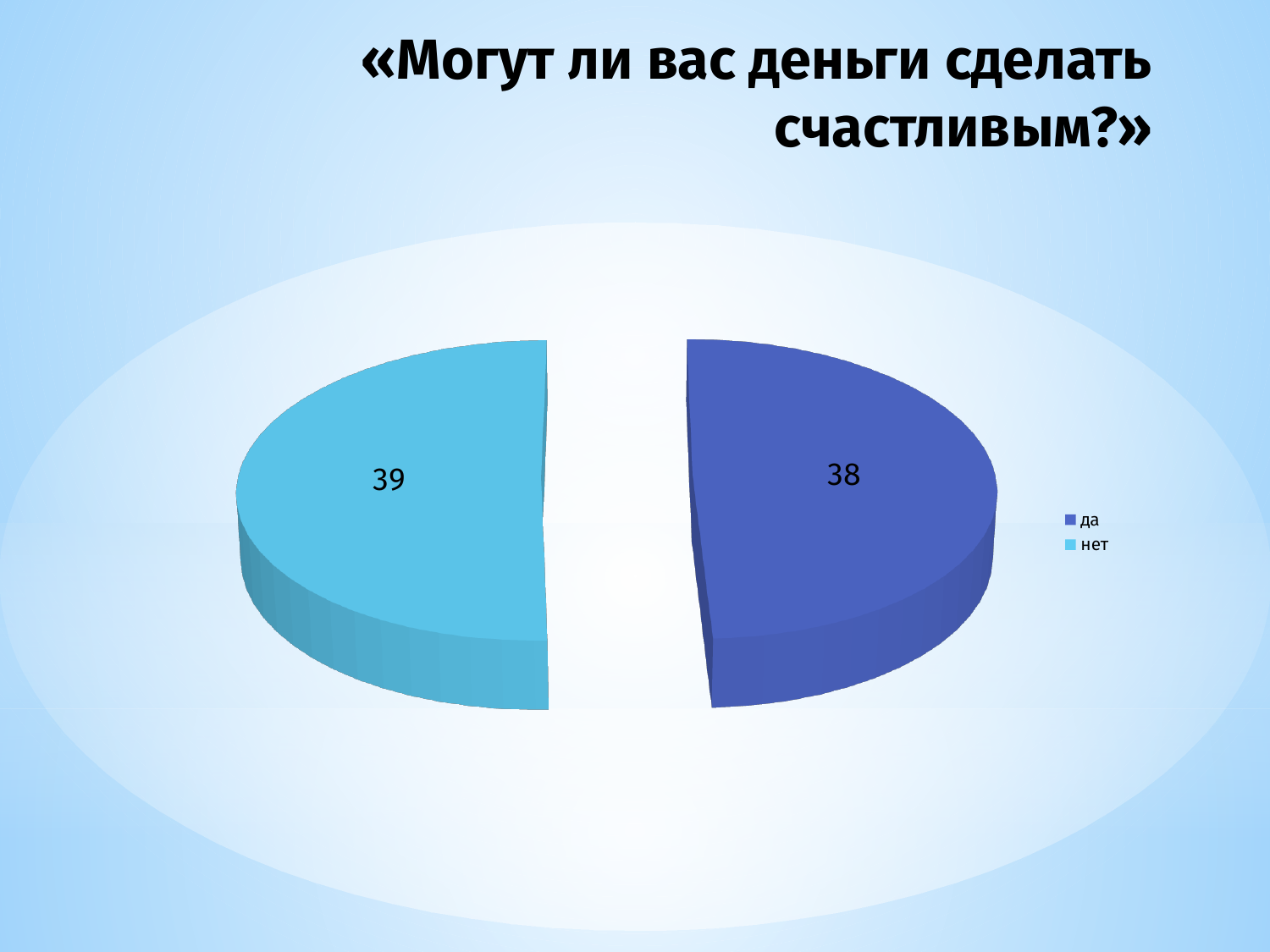

# «Могут ли вас деньги сделать счастливым?»

[unsupported chart]